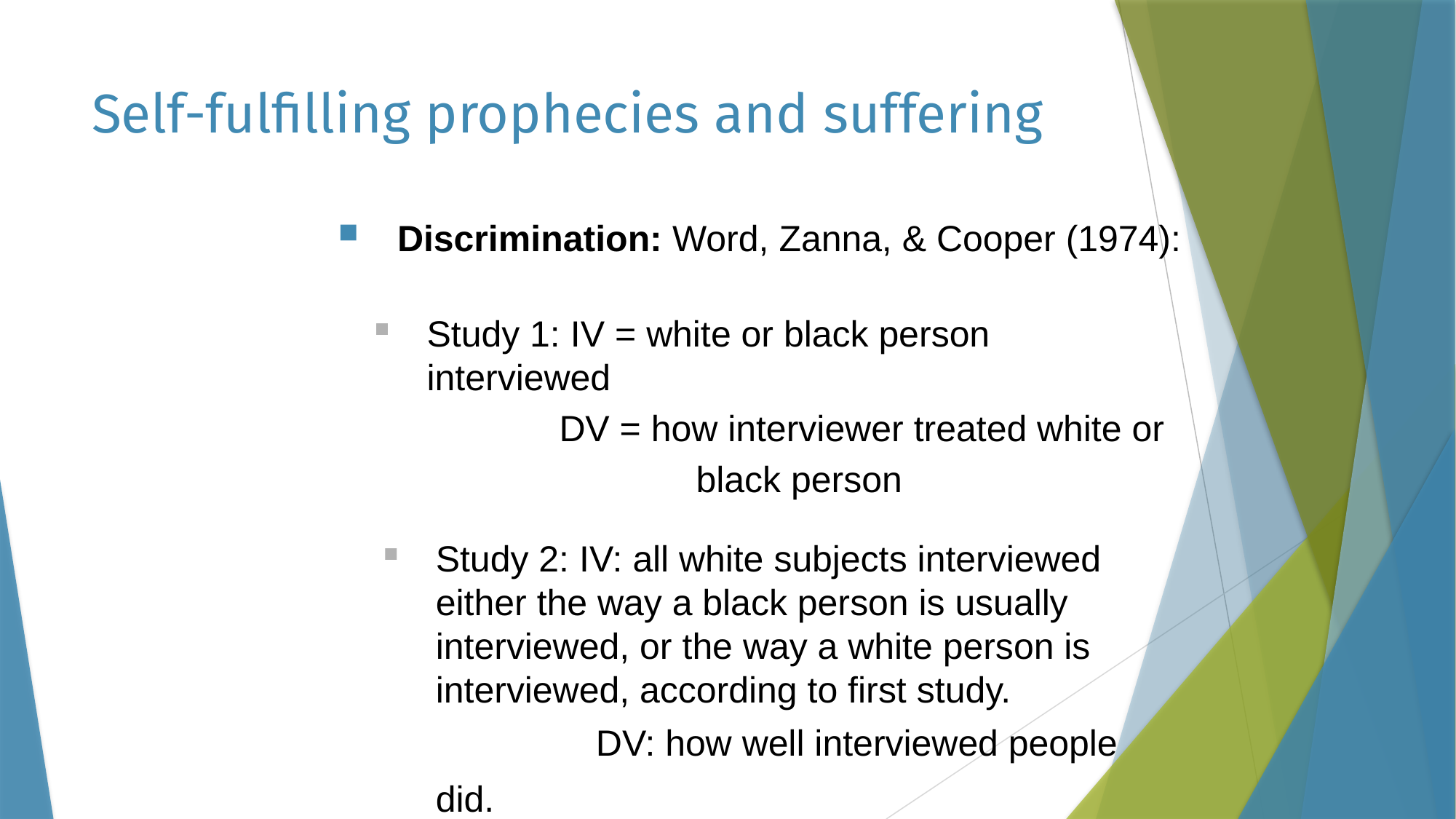

# Self-fulfilling prophecies and suffering
Discrimination: Word, Zanna, & Cooper (1974):
Study 1: IV = white or black person interviewed
	             DV = how interviewer treated white or
			     black person
Study 2: IV: all white subjects interviewed either the way a black person is usually interviewed, or the way a white person is interviewed, according to first study.
		     DV: how well interviewed people did.